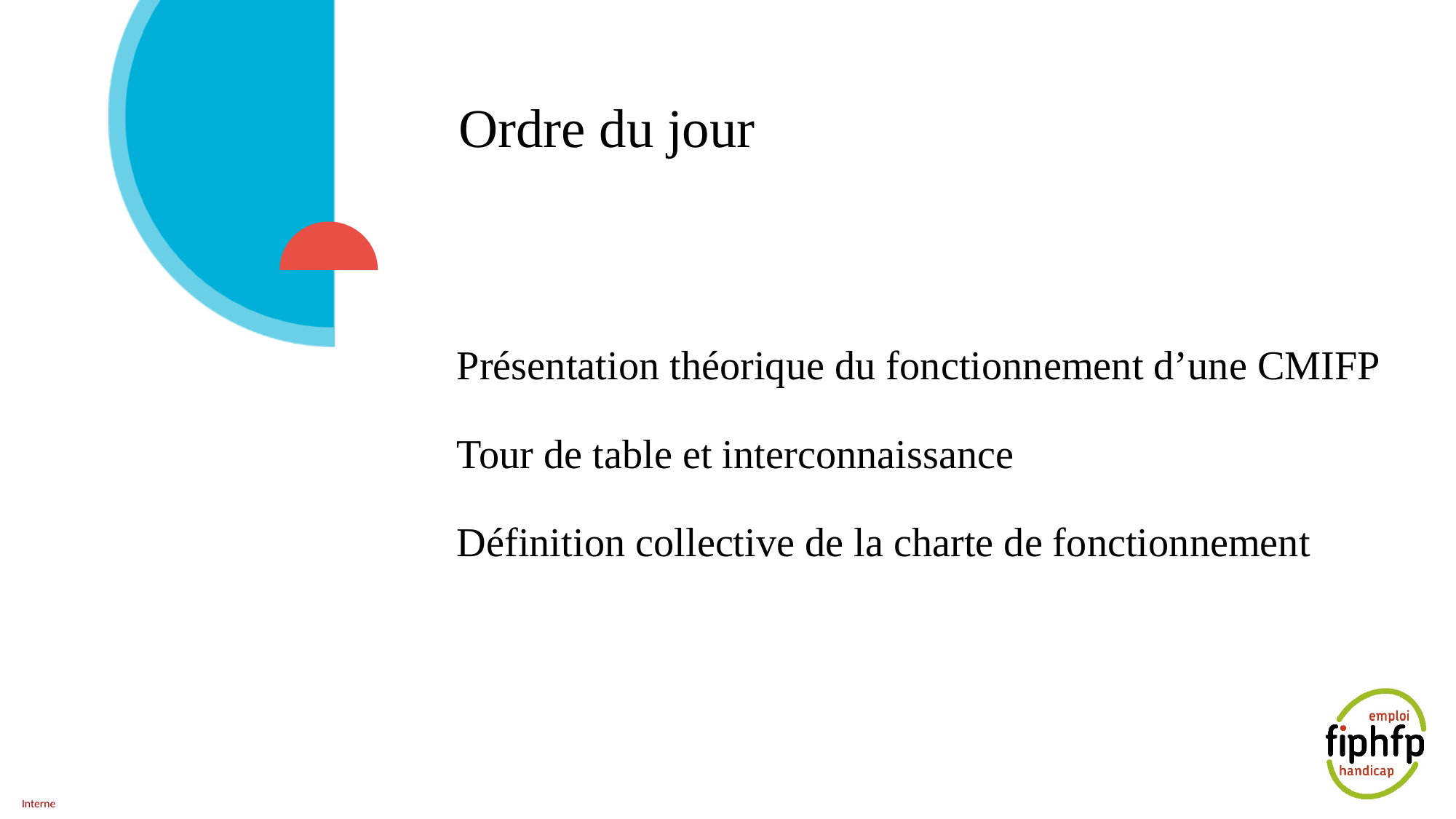

Ordre du jour

# Présentation théorique du fonctionnement d’une CMIFP Tour de table et interconnaissance Définition collective de la charte de fonctionnement